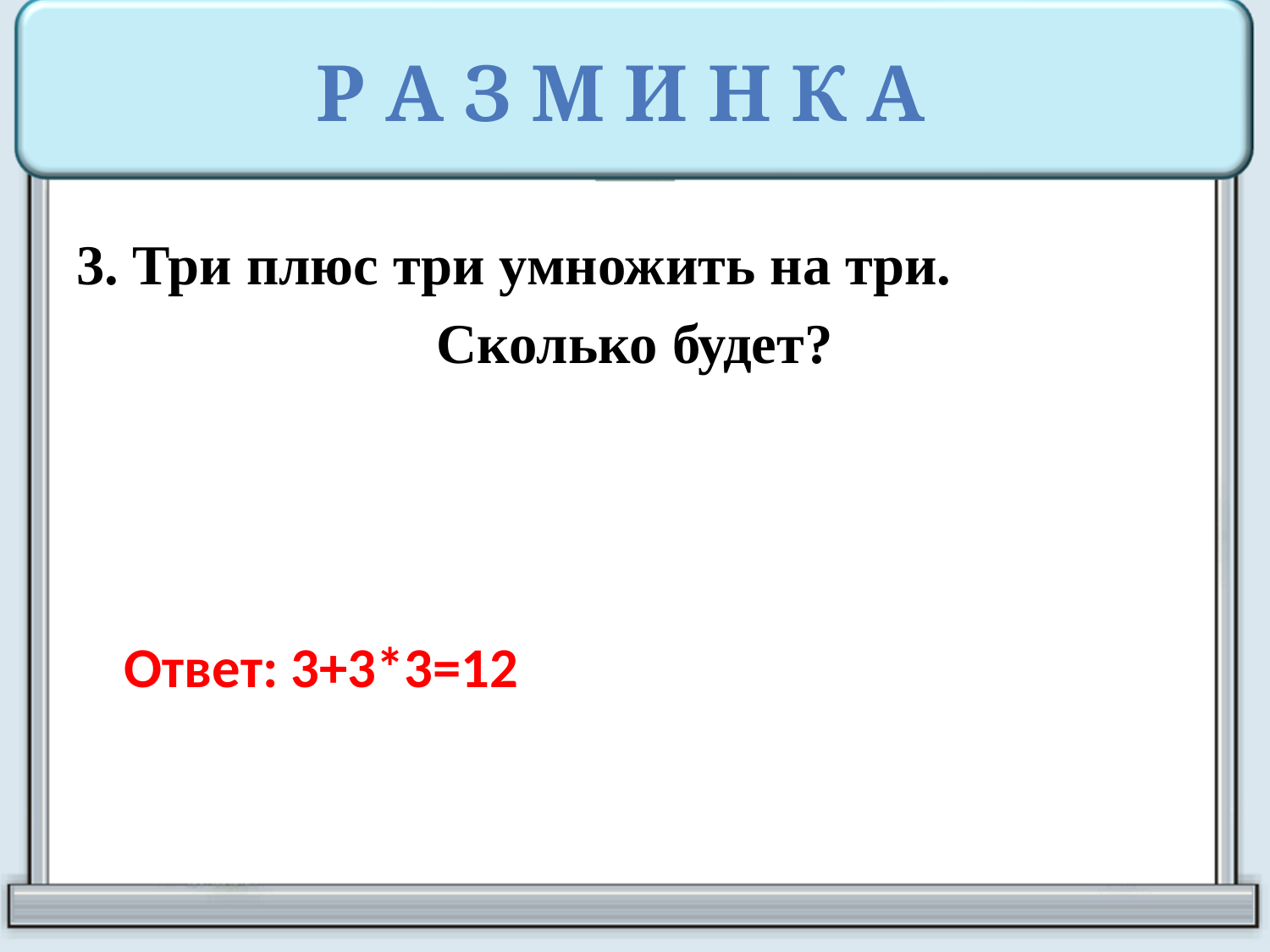

# Р А З М И Н К А
3. Три плюс три умножить на три.
Сколько будет?
Ответ: 3+3*3=12